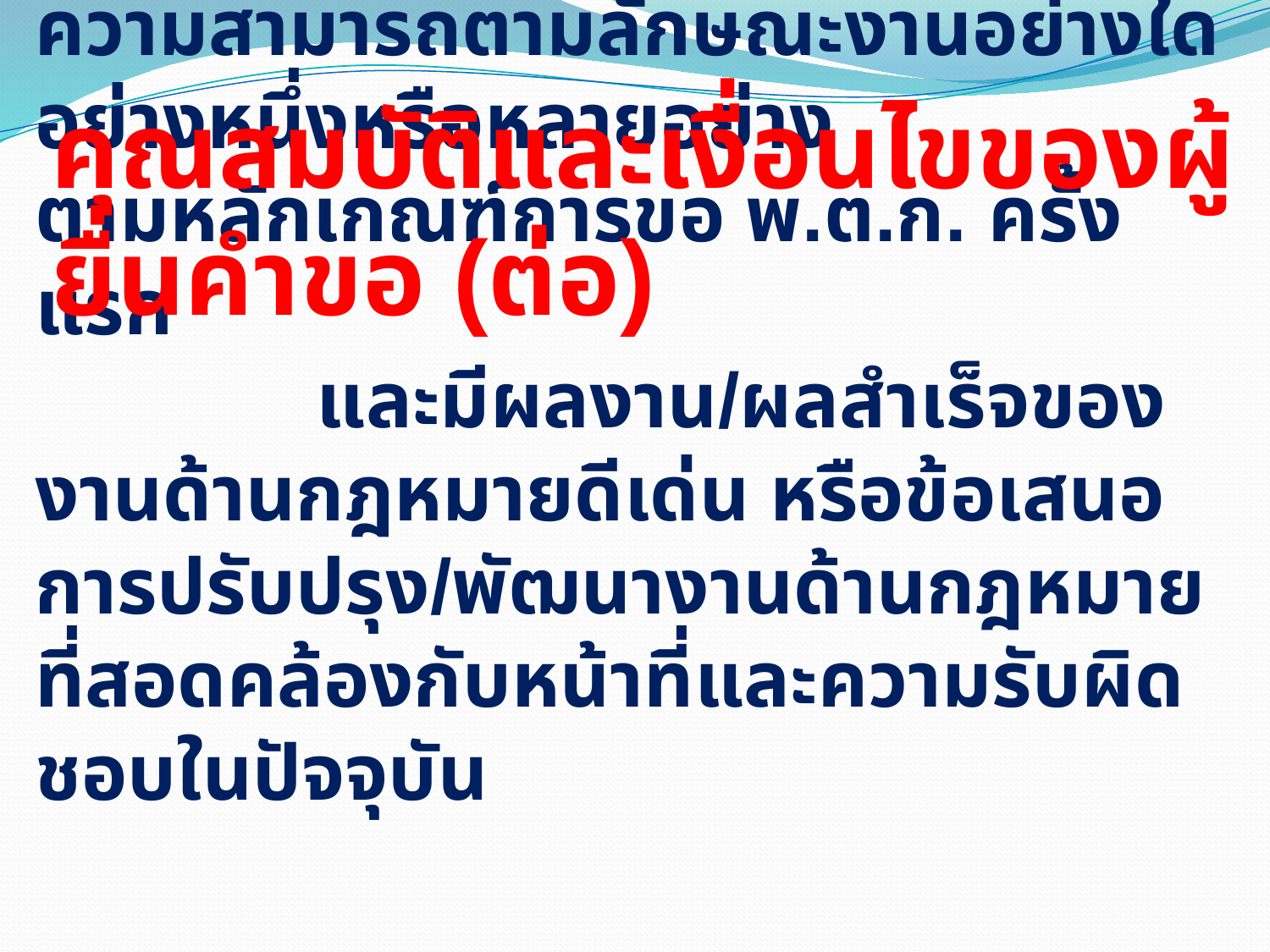

คุณสมบัติและเงื่อนไขของผู้ยื่นคำขอ (ต่อ)
# 4. เป็นผู้ผ่านการประเมินความรู้ความสามารถตามลักษณะงานอย่างใดอย่างหนึ่งหรือหลายอย่าง ตามหลักเกณฑ์การขอ พ.ต.ก. ครั้งแรก และมีผลงาน/ผลสำเร็จของงานด้านกฎหมายดีเด่น หรือข้อเสนอการปรับปรุง/พัฒนางานด้านกฎหมาย ที่สอดคล้องกับหน้าที่และความรับผิดชอบในปัจจุบัน